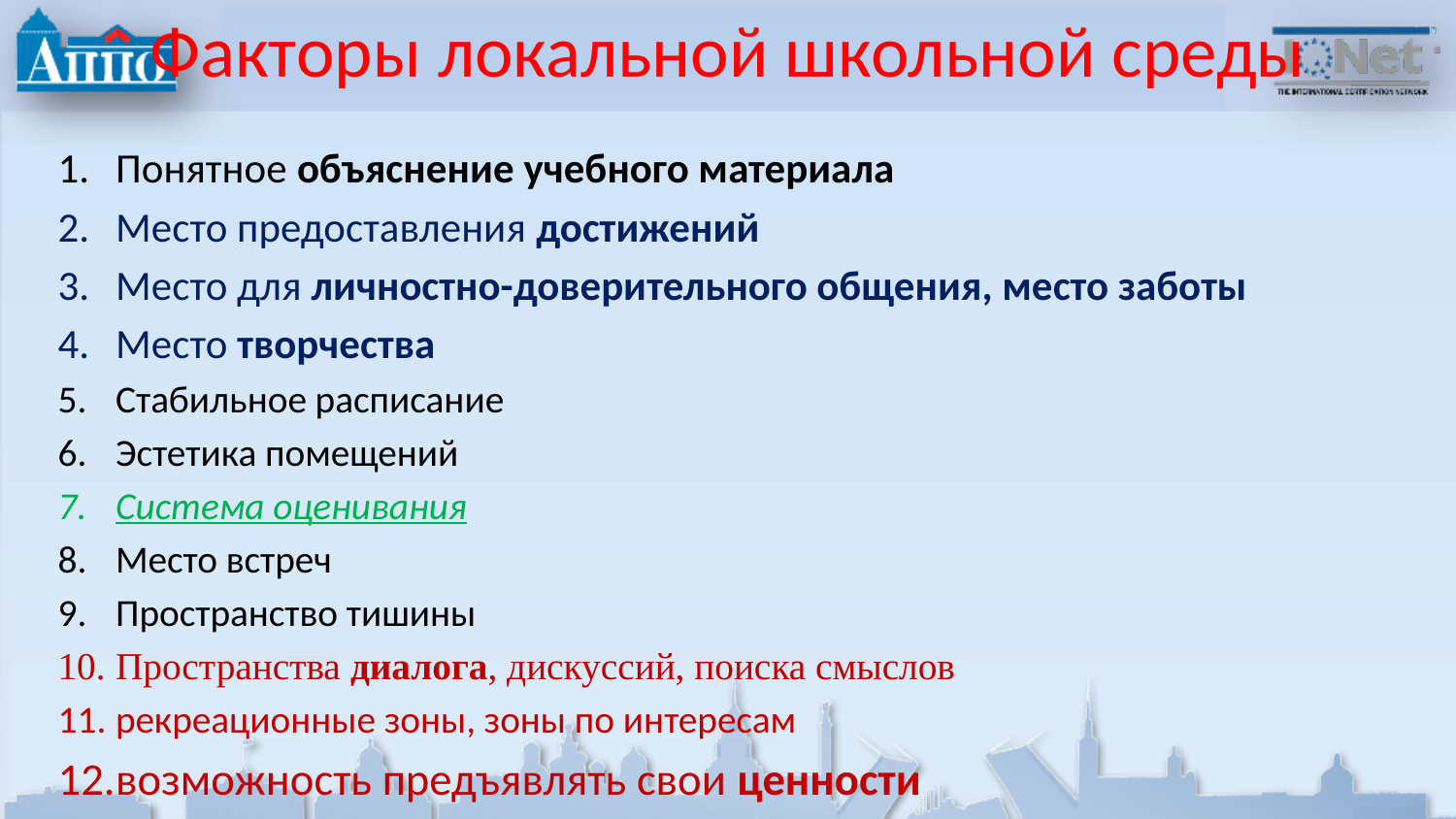

# Факторы локальной школьной среды
Понятное объяснение учебного материала
Место предоставления достижений
Место для личностно-доверительного общения, место заботы
Место творчества
Стабильное расписание
Эстетика помещений
Система оценивания
Место встреч
Пространство тишины
Пространства диалога, дискуссий, поиска смыслов
рекреационные зоны, зоны по интересам
возможность предъявлять свои ценности